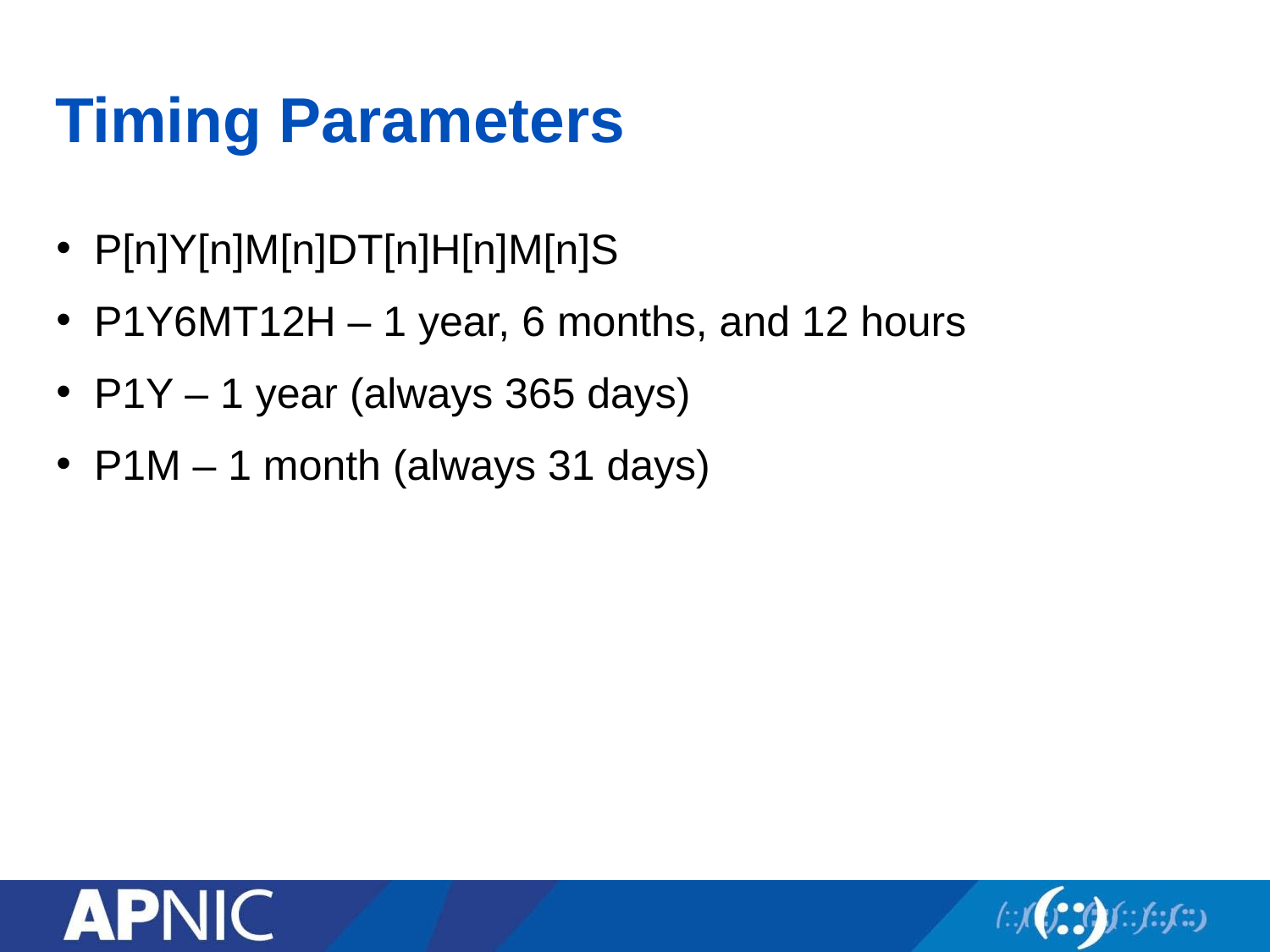

# Timing Parameters
P[n]Y[n]M[n]DT[n]H[n]M[n]S
P1Y6MT12H – 1 year, 6 months, and 12 hours
P1Y – 1 year (always 365 days)
P1M – 1 month (always 31 days)